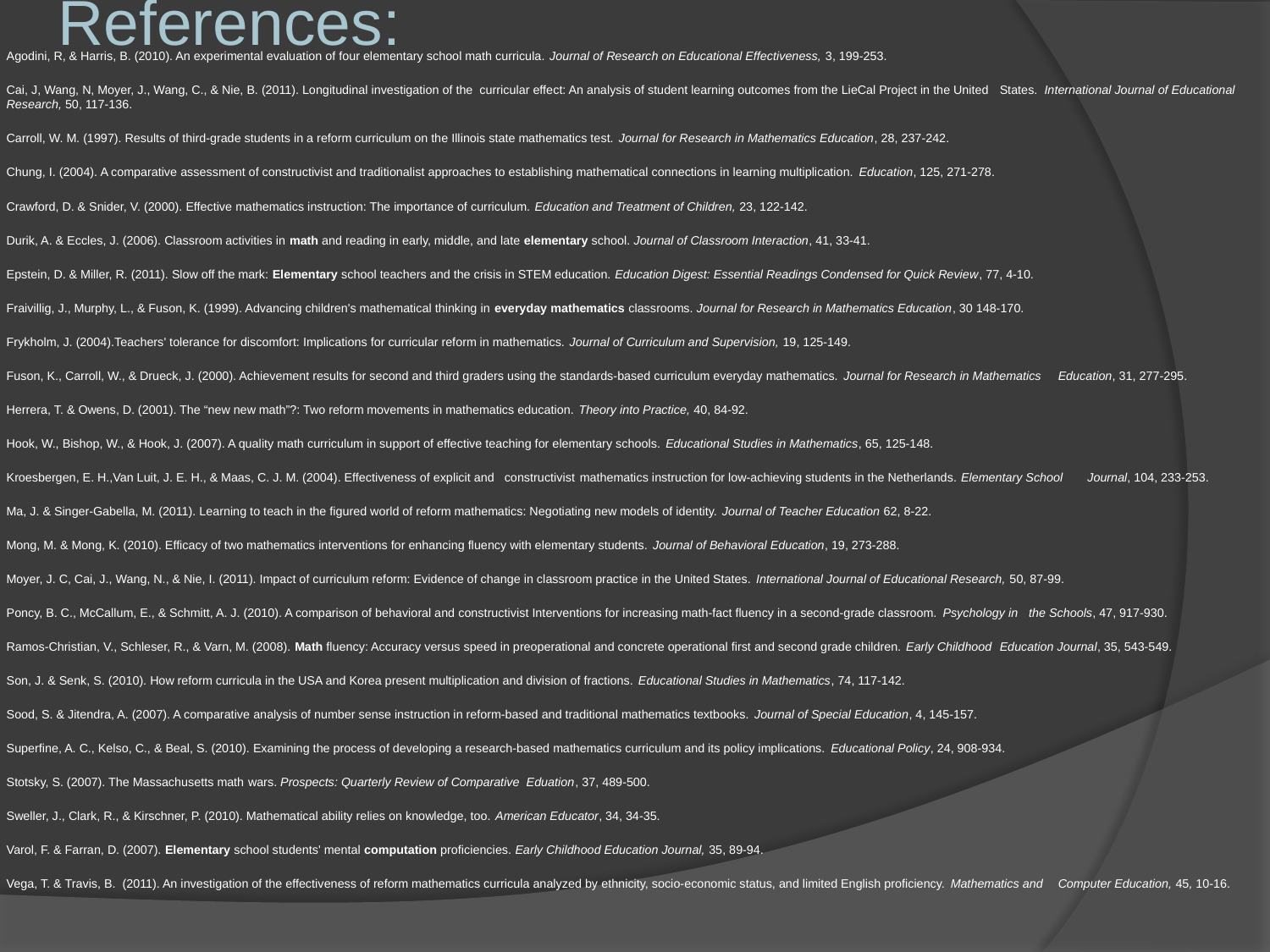

# References:
Agodini, R, & Harris, B. (2010). An experimental evaluation of four elementary school math curricula. Journal of Research on Educational Effectiveness, 3, 199-253.

Cai, J, Wang, N, Moyer, J., Wang, C., & Nie, B. (2011). Longitudinal investigation of the  curricular effect: An analysis of student learning outcomes from the LieCal Project in the United 	States.  International Journal of Educational Research, 50, 117-136.

Carroll, W. M. (1997). Results of third-grade students in a reform curriculum on the Illinois state mathematics test. Journal for Research in Mathematics Education, 28, 237-242.

Chung, I. (2004). A comparative assessment of constructivist and traditionalist approaches to establishing mathematical connections in learning multiplication. Education, 125, 271-278.

Crawford, D. & Snider, V. (2000). Effective mathematics instruction: The importance of curriculum. Education and Treatment of Children, 23, 122-142.

Durik, A. & Eccles, J. (2006). Classroom activities in math and reading in early, middle, and late elementary school. Journal of Classroom Interaction, 41, 33-41.

Epstein, D. & Miller, R. (2011). Slow off the mark: Elementary school teachers and the crisis in STEM education. Education Digest: Essential Readings Condensed for Quick Review, 77, 4-10.

Fraivillig, J., Murphy, L., & Fuson, K. (1999). Advancing children's mathematical thinking in everyday mathematics classrooms. Journal for Research in Mathematics Education, 30 148-170.

Frykholm, J. (2004).Teachers' tolerance for discomfort: Implications for curricular reform in mathematics. Journal of Curriculum and Supervision, 19, 125-149.

Fuson, K., Carroll, W., & Drueck, J. (2000). Achievement results for second and third graders using the standards-based curriculum everyday mathematics. Journal for Research in Mathematics 	Education, 31, 277-295.

Herrera, T. & Owens, D. (2001). The “new new math”?: Two reform movements in mathematics education. Theory into Practice, 40, 84-92.

Hook, W., Bishop, W., & Hook, J. (2007). A quality math curriculum in support of effective teaching for elementary schools. Educational Studies in Mathematics, 65, 125-148.

Kroesbergen, E. H.,Van Luit, J. E. H., & Maas, C. J. M. (2004). Effectiveness of explicit and   constructivist mathematics instruction for low-achieving students in the Netherlands. Elementary School 	Journal, 104, 233-253.

Ma, J. & Singer-Gabella, M. (2011). Learning to teach in the figured world of reform mathematics: Negotiating new models of identity. Journal of Teacher Education 62, 8-22.

Mong, M. & Mong, K. (2010). Efficacy of two mathematics interventions for enhancing fluency with elementary students. Journal of Behavioral Education, 19, 273-288.

Moyer, J. C, Cai, J., Wang, N., & Nie, I. (2011). Impact of curriculum reform: Evidence of change in classroom practice in the United States. International Journal of Educational Research, 50, 87-99.

Poncy, B. C., McCallum, E., & Schmitt, A. J. (2010). A comparison of behavioral and constructivist Interventions for increasing math-fact fluency in a second-grade classroom. Psychology in 	the Schools, 47, 917-930.

Ramos-Christian, V., Schleser, R., & Varn, M. (2008). Math fluency: Accuracy versus speed in preoperational and concrete operational first and second grade children. Early Childhood 	Education Journal, 35, 543-549.

Son, J. & Senk, S. (2010). How reform curricula in the USA and Korea present multiplication and division of fractions. Educational Studies in Mathematics, 74, 117-142.

Sood, S. & Jitendra, A. (2007). A comparative analysis of number sense instruction in reform-based and traditional mathematics textbooks. Journal of Special Education, 4, 145-157.

Superfine, A. C., Kelso, C., & Beal, S. (2010). Examining the process of developing a research-based mathematics curriculum and its policy implications. Educational Policy, 24, 908-934.

Stotsky, S. (2007). The Massachusetts math wars. Prospects: Quarterly Review of Comparative  Eduation, 37, 489-500.

Sweller, J., Clark, R., & Kirschner, P. (2010). Mathematical ability relies on knowledge, too. American Educator, 34, 34-35.

Varol, F. & Farran, D. (2007). Elementary school students' mental computation proficiencies. Early Childhood Education Journal, 35, 89-94.

Vega, T. & Travis, B.  (2011). An investigation of the effectiveness of reform mathematics curricula analyzed by ethnicity, socio-economic status, and limited English proficiency. Mathematics and 	Computer Education, 45, 10-16.